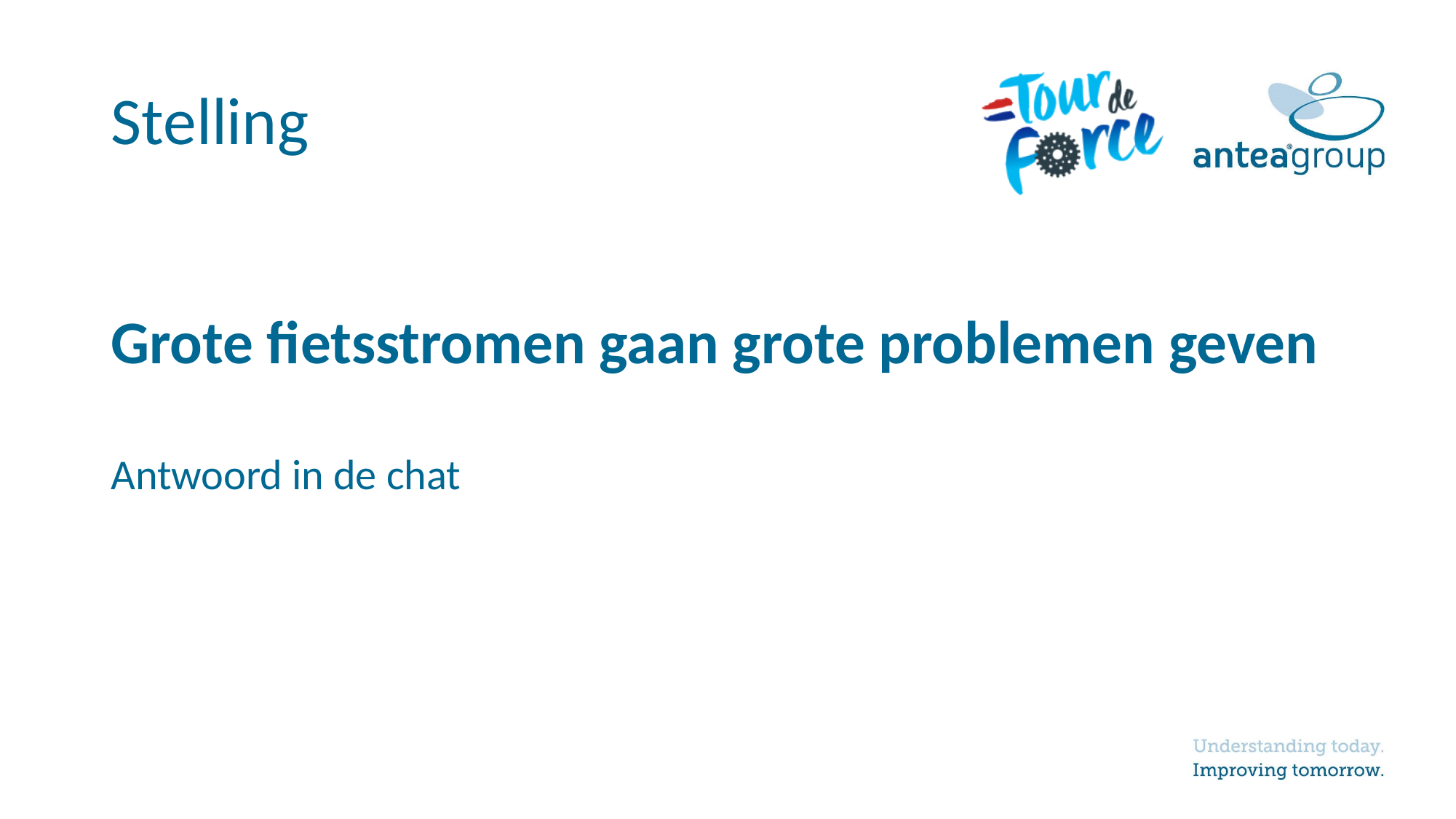

# Stelling

Grote fietsstromen gaan grote problemen geven

Antwoord in de chat